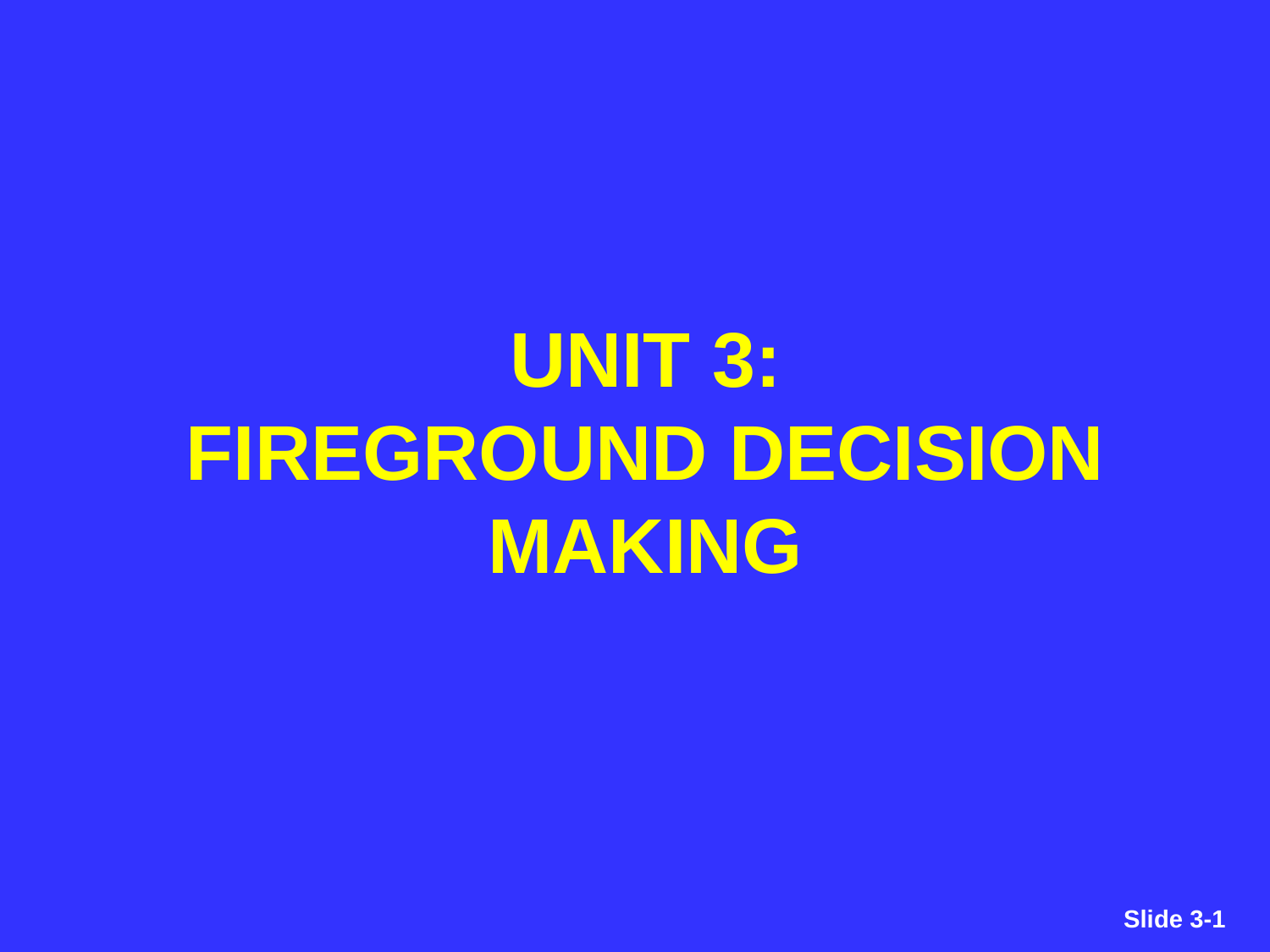

UNIT 3:
FIREGROUND DECISION MAKING
Slide 3-1